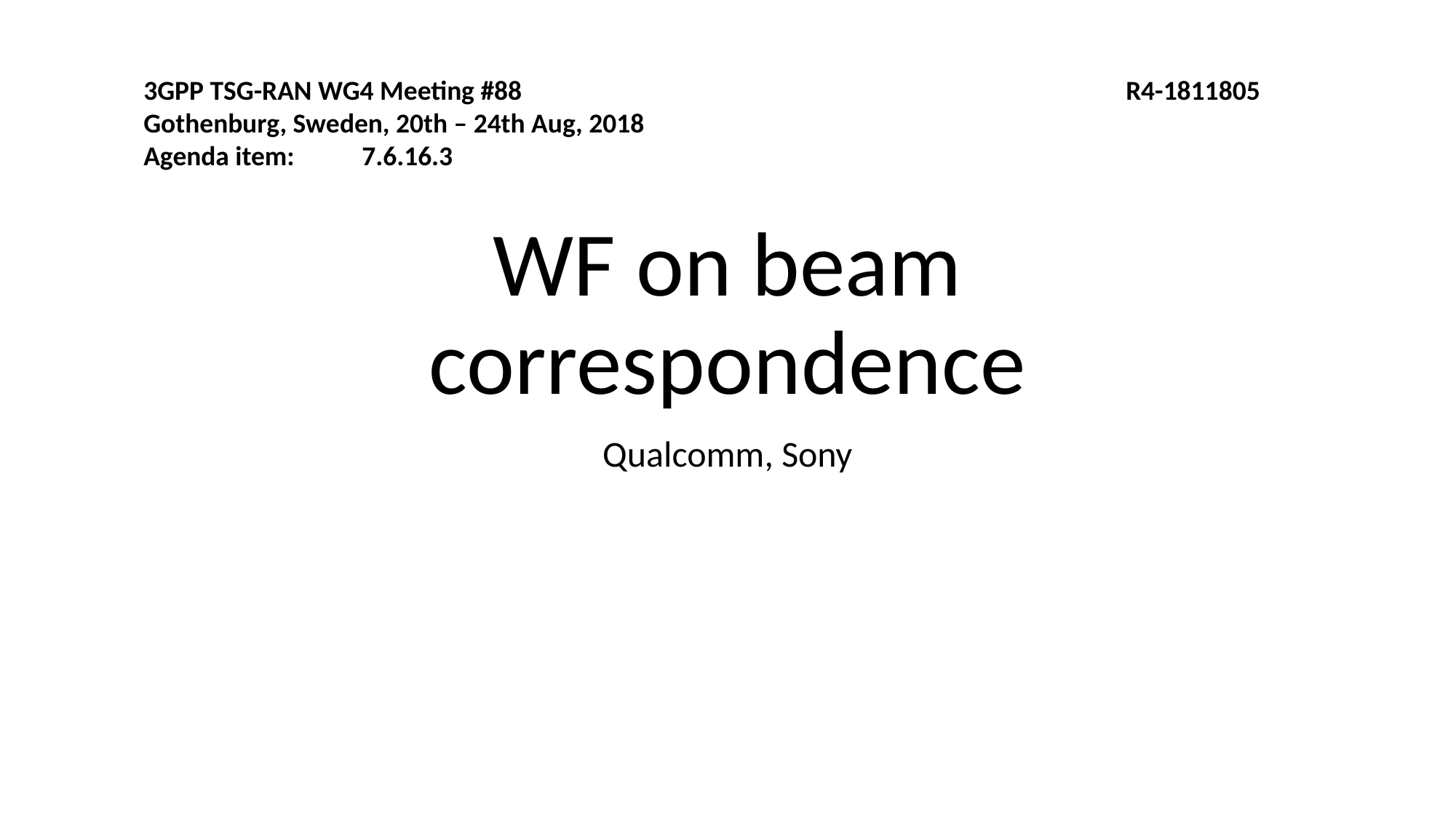

3GPP TSG-RAN WG4 Meeting #88						R4-1811805
Gothenburg, Sweden, 20th – 24th Aug, 2018
Agenda item:	7.6.16.3
# WF on beam correspondence
Qualcomm, Sony